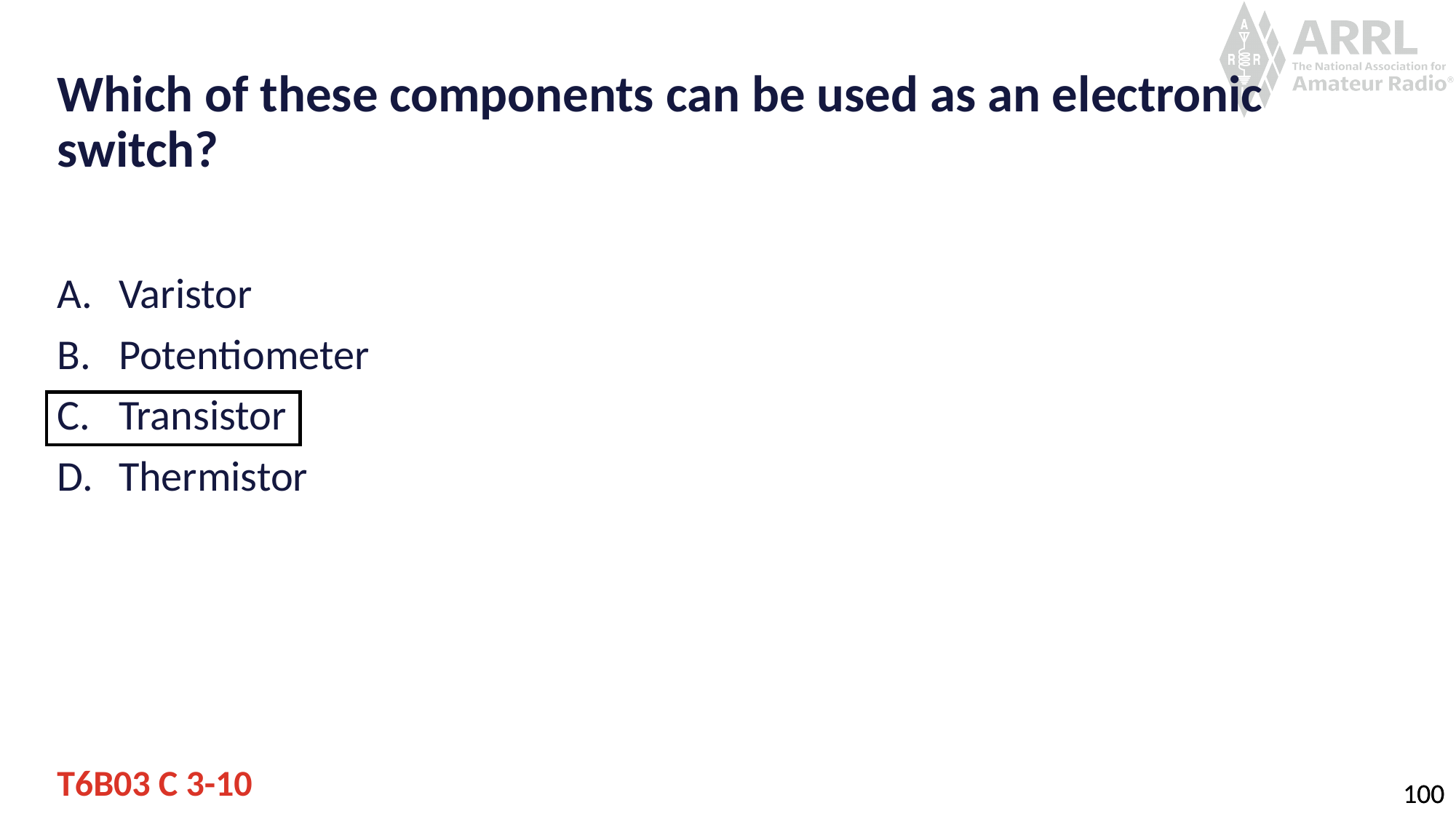

# Which of these components can be used as an electronic switch?
Varistor
Potentiometer
Transistor
Thermistor

T6B03 C 3-10